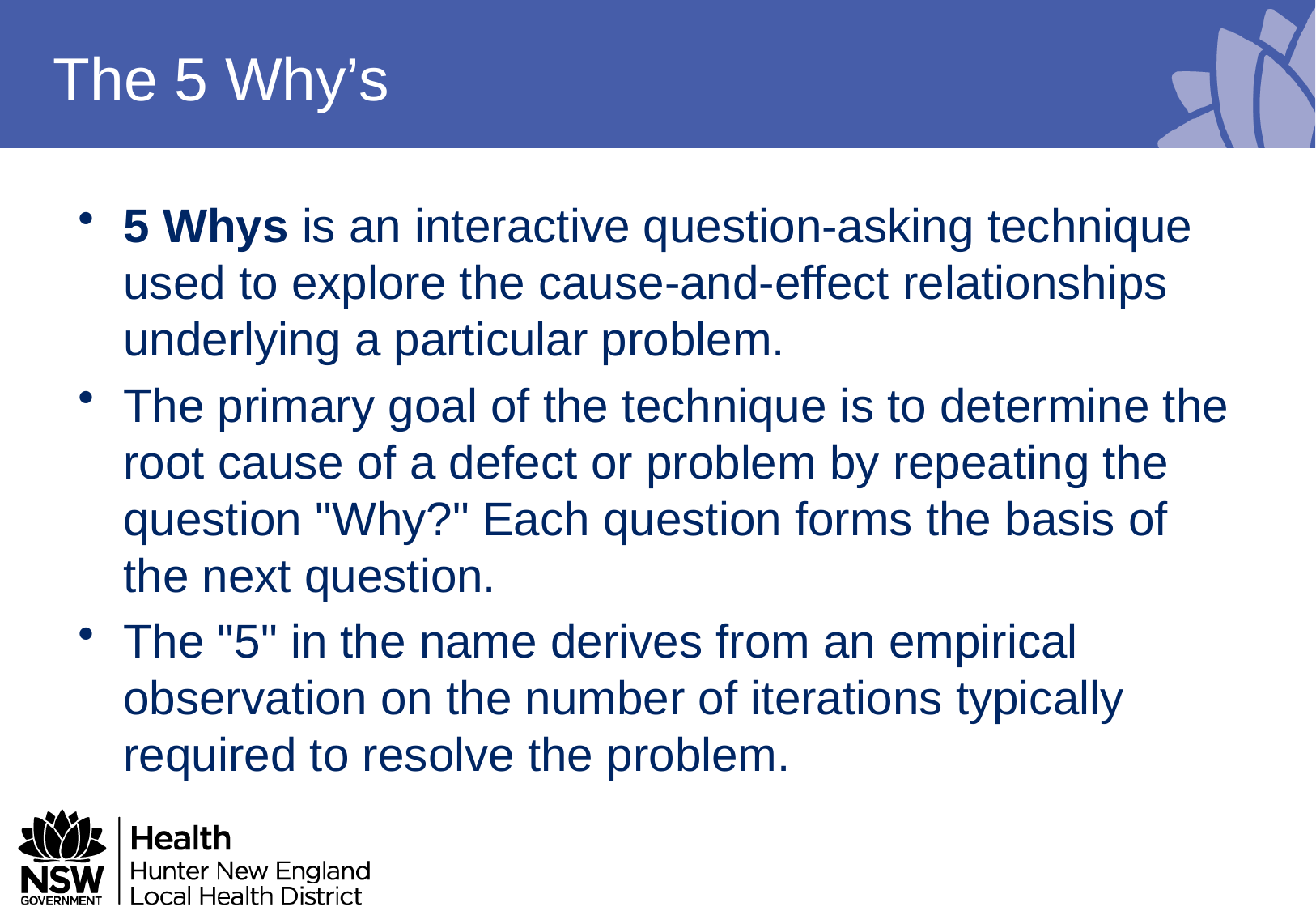

# The 5 Why’s
5 Whys is an interactive question-asking technique used to explore the cause-and-effect relationships underlying a particular problem.
The primary goal of the technique is to determine the root cause of a defect or problem by repeating the question "Why?" Each question forms the basis of the next question.
The "5" in the name derives from an empirical observation on the number of iterations typically required to resolve the problem.